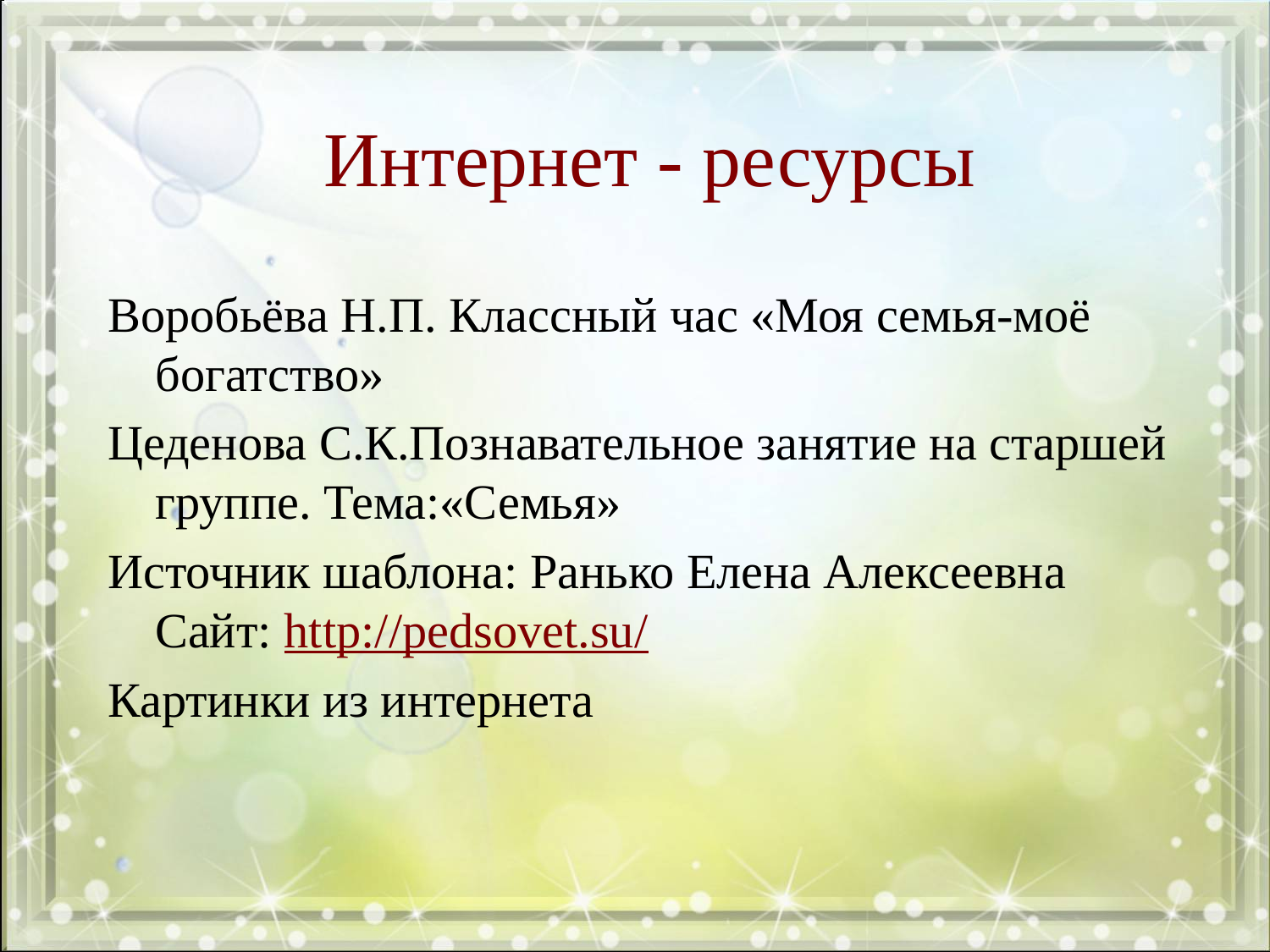

# Интернет - ресурсы
Воробьёва Н.П. Классный час «Моя семья-моё богатство»
Цеденова С.К.Познавательное занятие на старшей группе. Тема:«Семья»
Источник шаблона: Ранько Елена Алексеевна Сайт: http://pedsovet.su/
Картинки из интернета